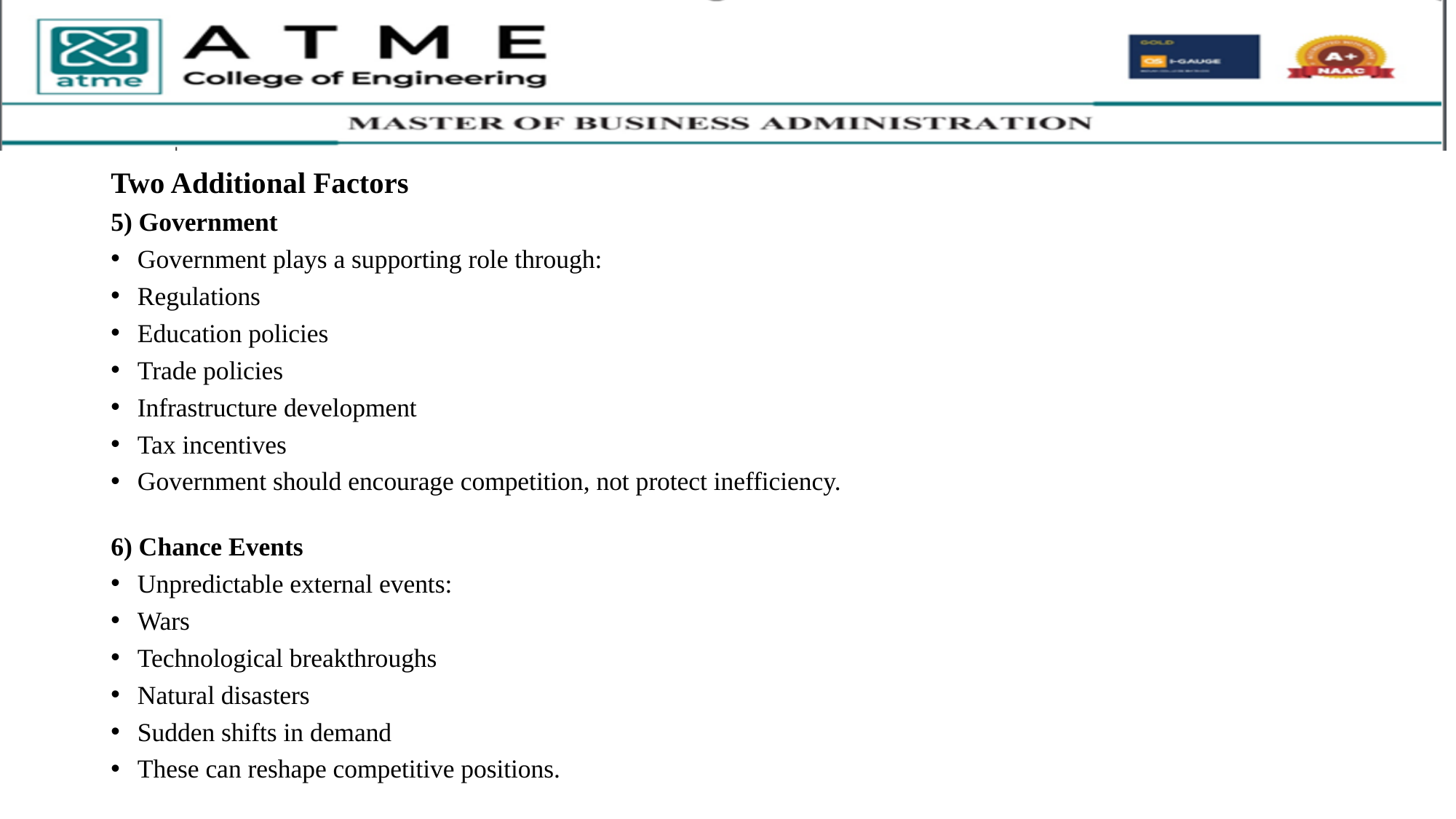

Two Additional Factors
5) Government
Government plays a supporting role through:
Regulations
Education policies
Trade policies
Infrastructure development
Tax incentives
Government should encourage competition, not protect inefficiency.
6) Chance Events
Unpredictable external events:
Wars
Technological breakthroughs
Natural disasters
Sudden shifts in demand
These can reshape competitive positions.